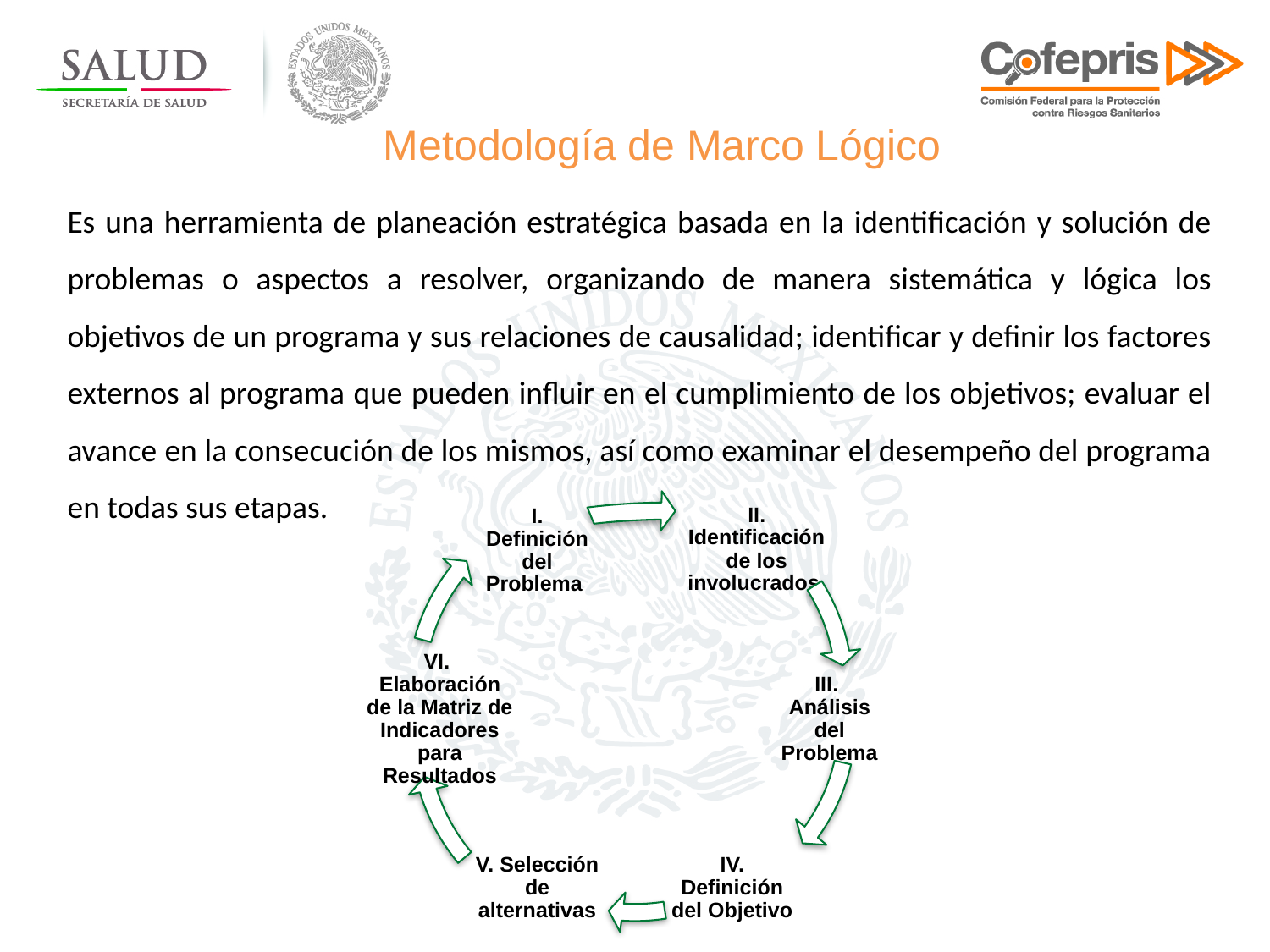

Metodología de Marco Lógico
Es una herramienta de planeación estratégica basada en la identificación y solución de problemas o aspectos a resolver, organizando de manera sistemática y lógica los objetivos de un programa y sus relaciones de causalidad; identificar y definir los factores externos al programa que pueden influir en el cumplimiento de los objetivos; evaluar el avance en la consecución de los mismos, así como examinar el desempeño del programa en todas sus etapas.
II. Identificación de los involucrados
III.  Análisis del Problema
IV. Definición del Objetivo
V. Selección de alternativas
VI.  Elaboración de la Matriz de Indicadores para Resultados
I. Definición del Problema